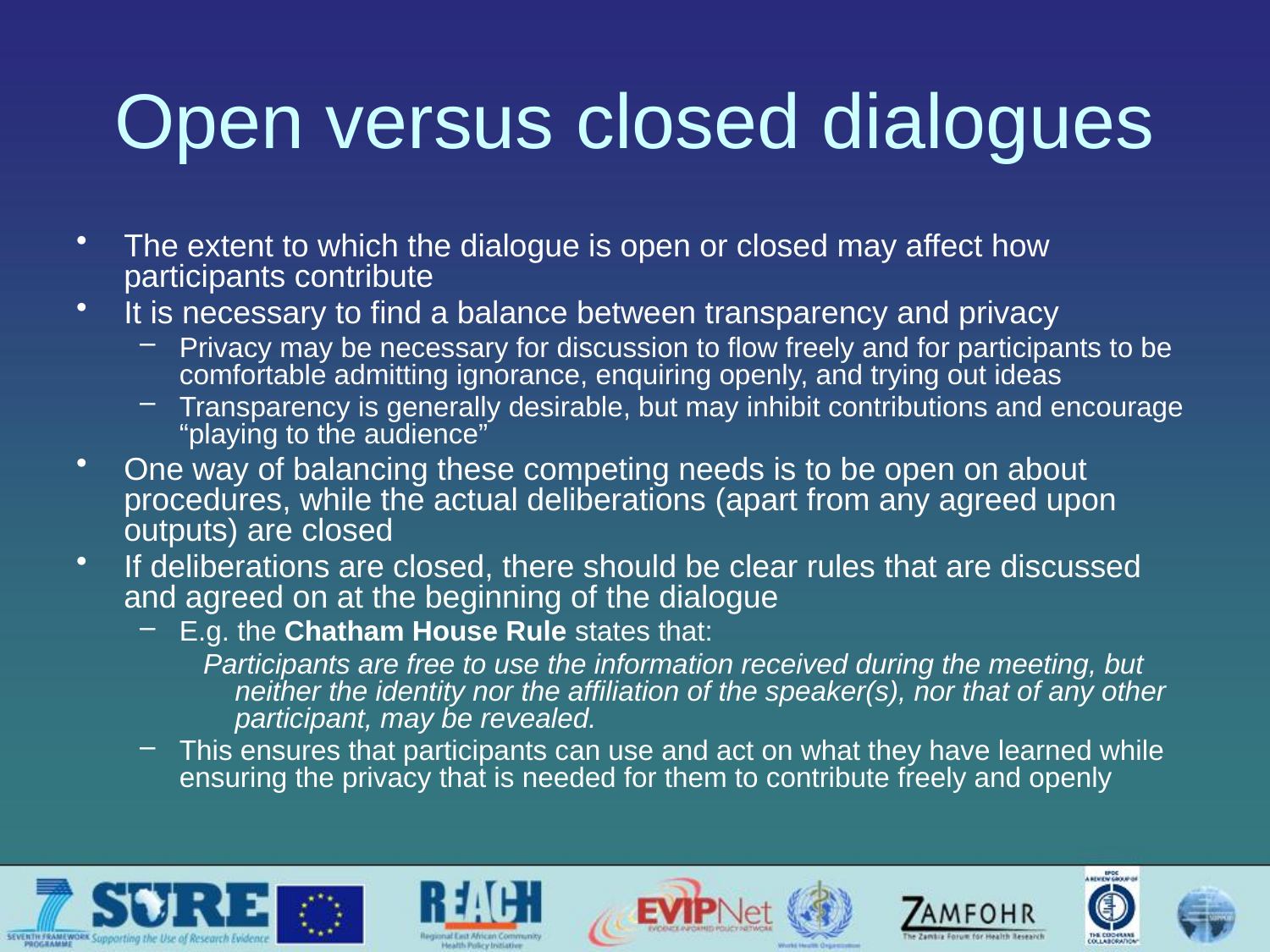

# Open versus closed dialogues
The extent to which the dialogue is open or closed may affect how participants contribute
It is necessary to find a balance between transparency and privacy
Privacy may be necessary for discussion to flow freely and for participants to be comfortable admitting ignorance, enquiring openly, and trying out ideas
Transparency is generally desirable, but may inhibit contributions and encourage “playing to the audience”
One way of balancing these competing needs is to be open on about procedures, while the actual deliberations (apart from any agreed upon outputs) are closed
If deliberations are closed, there should be clear rules that are discussed and agreed on at the beginning of the dialogue
E.g. the Chatham House Rule states that:
Participants are free to use the information received during the meeting, but neither the identity nor the affiliation of the speaker(s), nor that of any other participant, may be revealed.
This ensures that participants can use and act on what they have learned while ensuring the privacy that is needed for them to contribute freely and openly